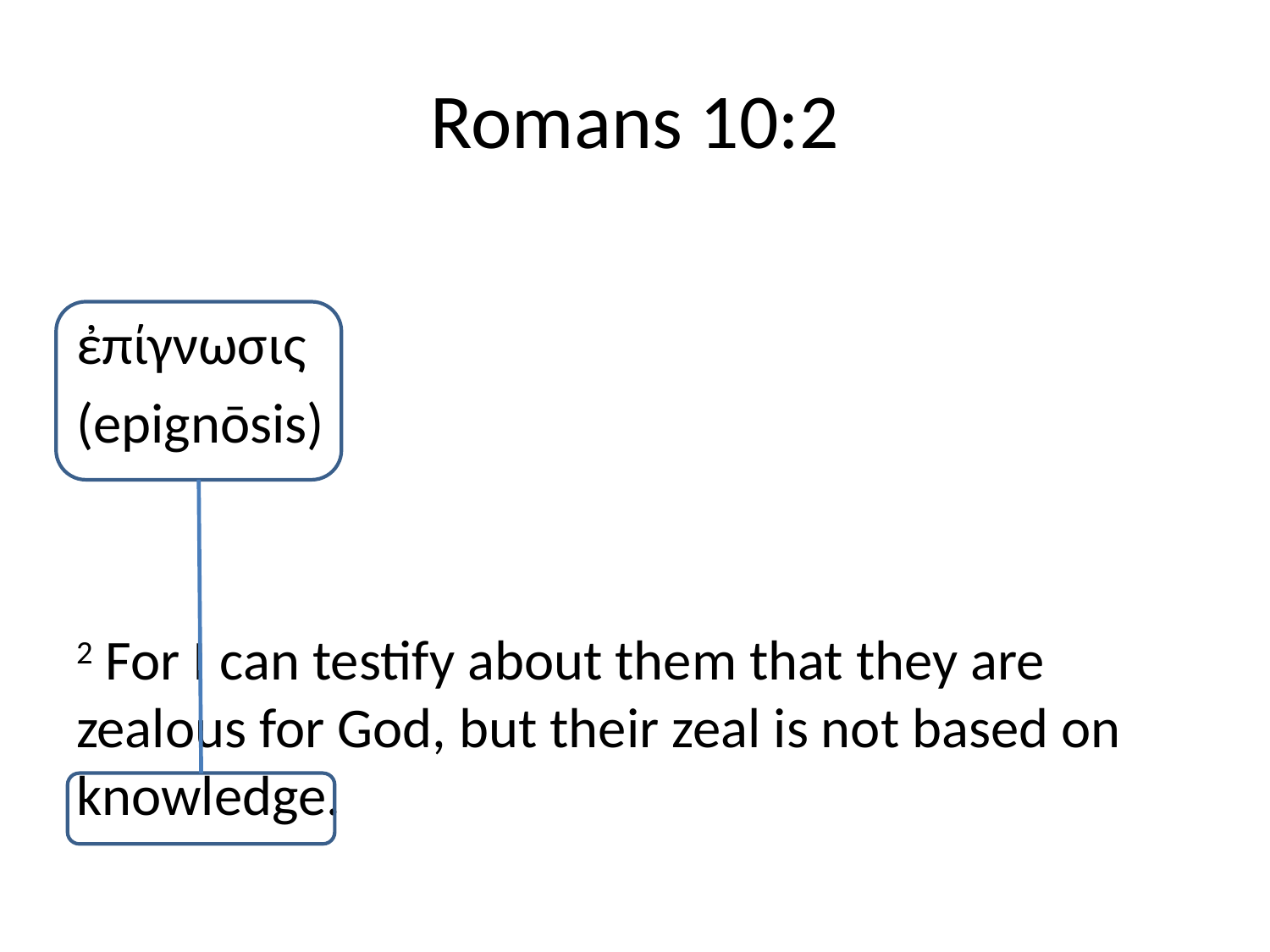

# Romans 10:2

ἐπίγνωσις
(epignōsis)

2 For I can testify about them that they are zealous for God, but their zeal is not based on knowledge.